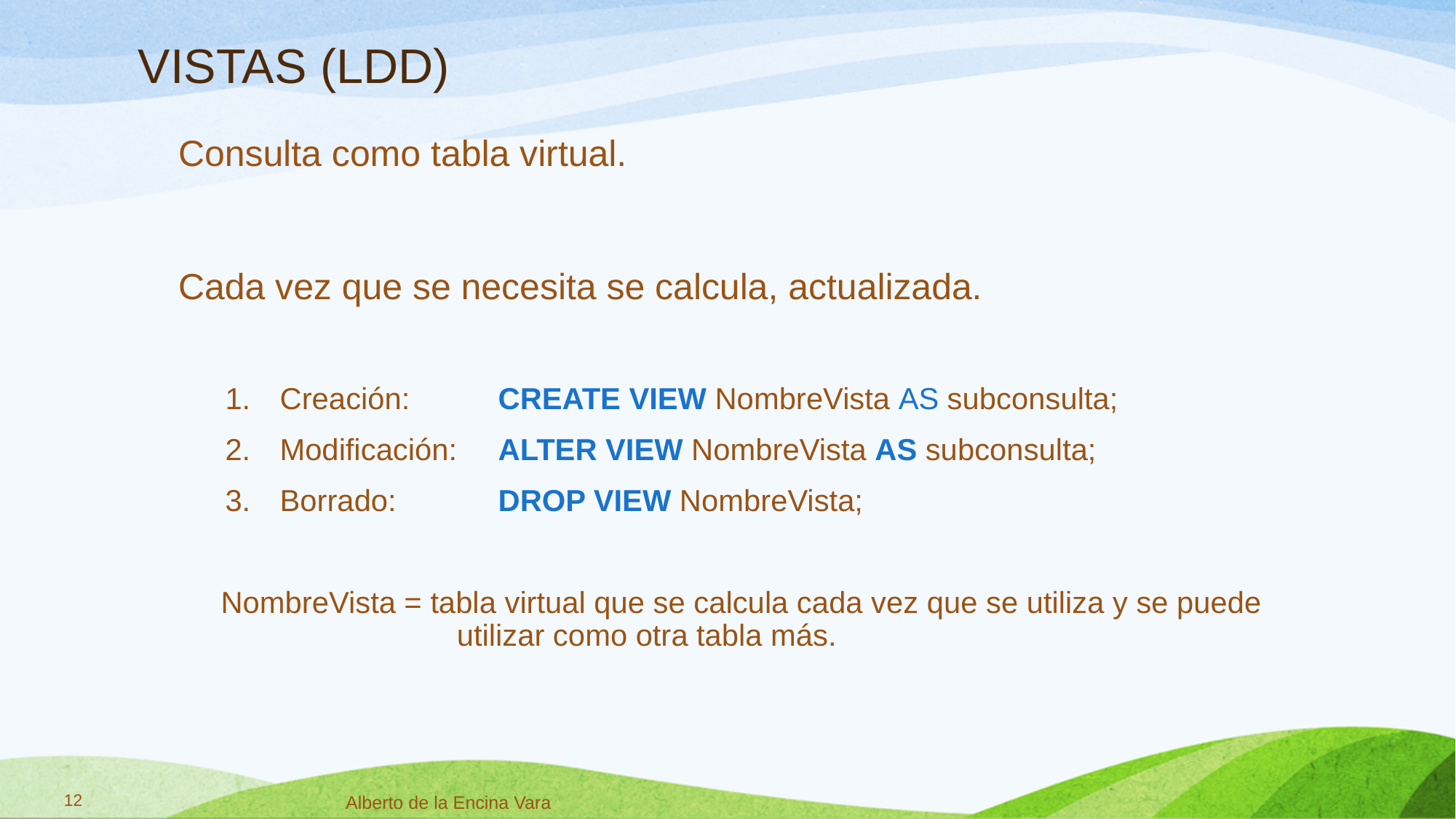

# VISTAS (LDD)
Consulta como tabla virtual.

Cada vez que se necesita se calcula, actualizada.

Creación:	CREATE VIEW NombreVista AS subconsulta;
Modificación: 	ALTER VIEW NombreVista AS subconsulta;
Borrado: 	DROP VIEW NombreVista;

NombreVista = tabla virtual que se calcula cada vez que se utiliza y se puede utilizar como otra tabla más.

12
Alberto de la Encina Vara